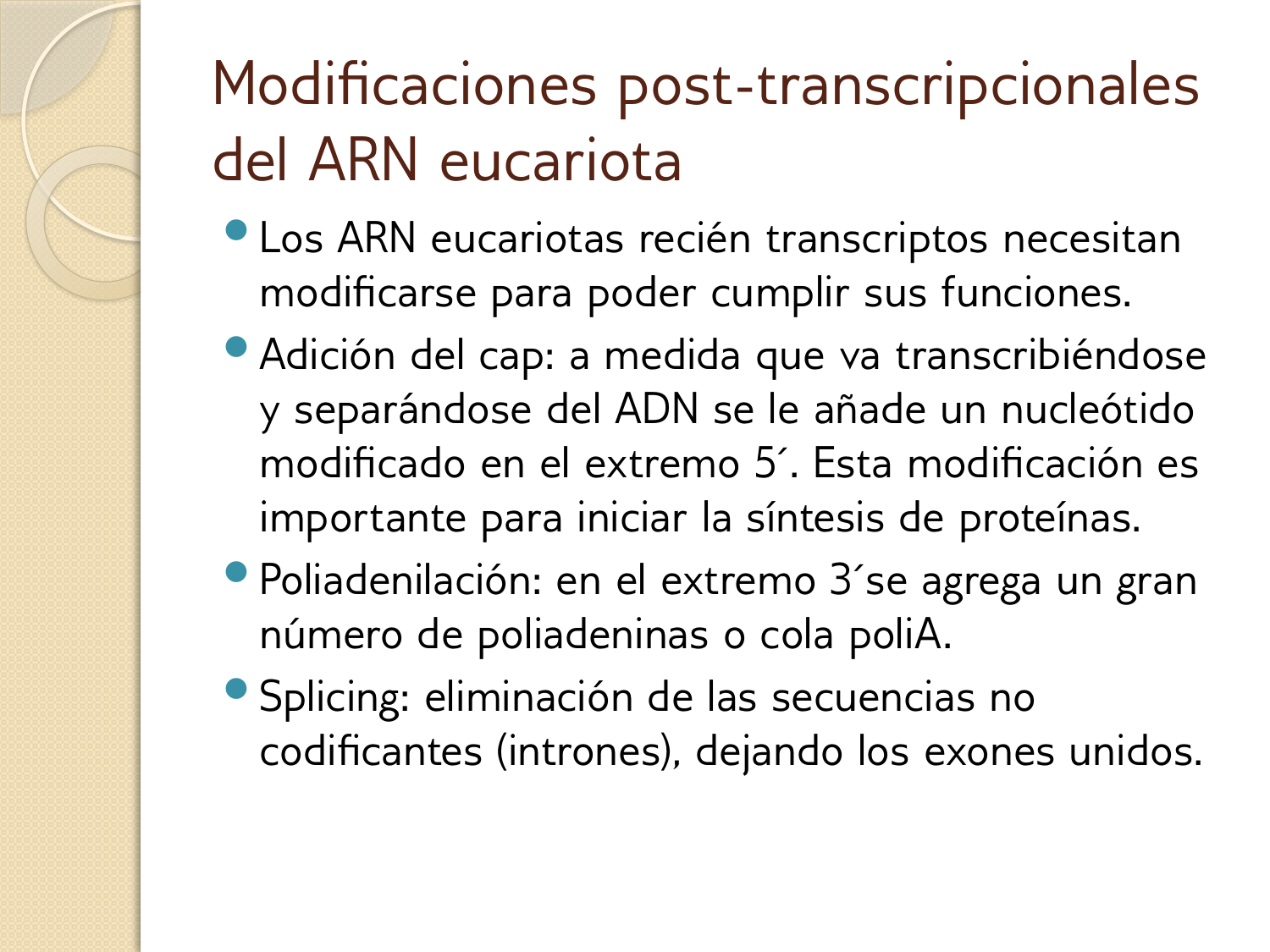

# Modificaciones post-transcripcionales del ARN eucariota
Los ARN eucariotas recién transcriptos necesitan modificarse para poder cumplir sus funciones.
Adición del cap: a medida que va transcribiéndose y separándose del ADN se le añade un nucleótido modificado en el extremo 5´. Esta modificación es importante para iniciar la síntesis de proteínas.
Poliadenilación: en el extremo 3´se agrega un gran número de poliadeninas o cola poliA.
Splicing: eliminación de las secuencias no codificantes (intrones), dejando los exones unidos.